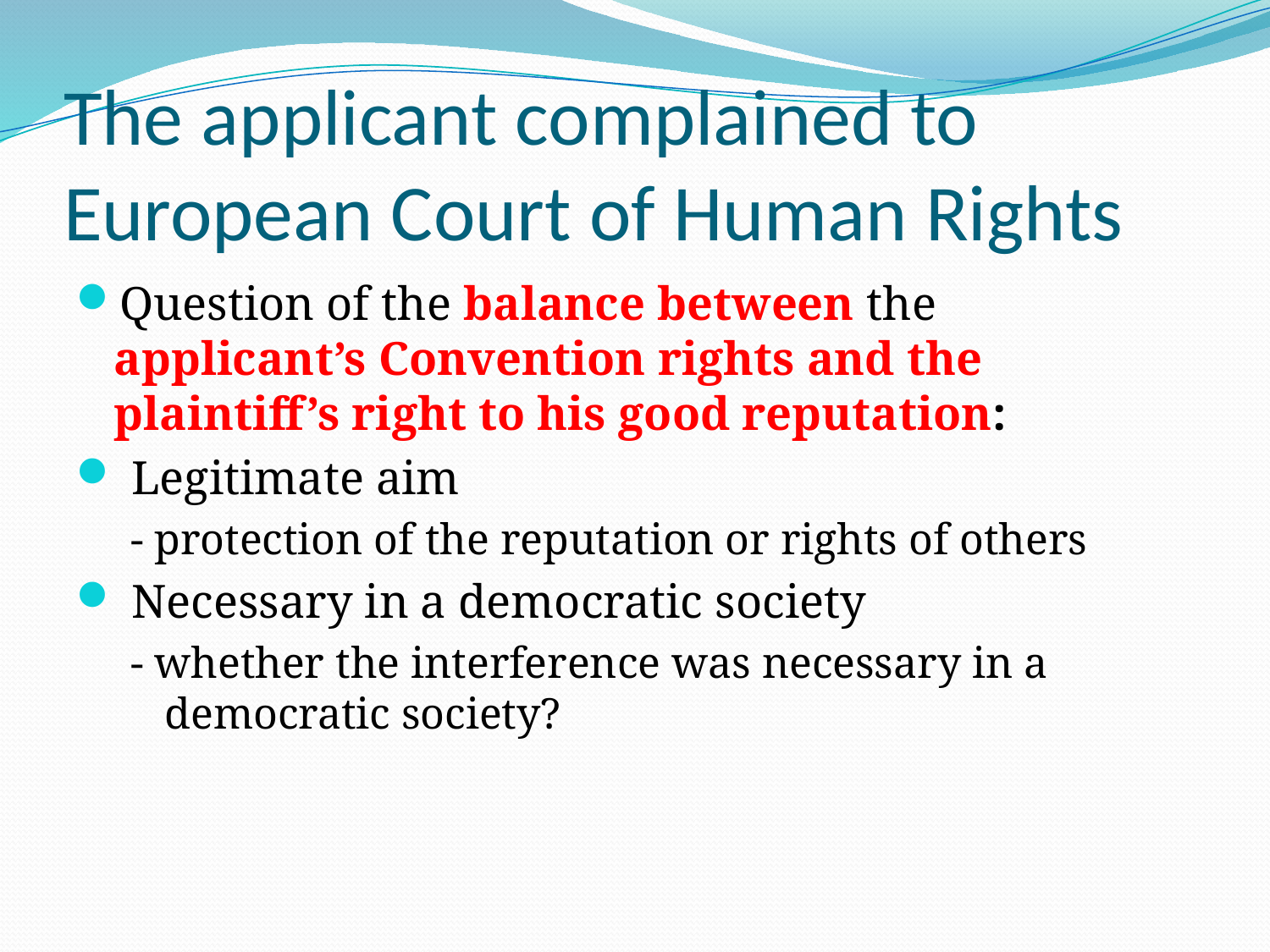

# The applicant complained to European Court of Human Rights
Question of the balance between the applicant’s Convention rights and the plaintiff’s right to his good reputation:
 Legitimate aim
- protection of the reputation or rights of others
 Necessary in a democratic society
- whether the interference was necessary in a democratic society?